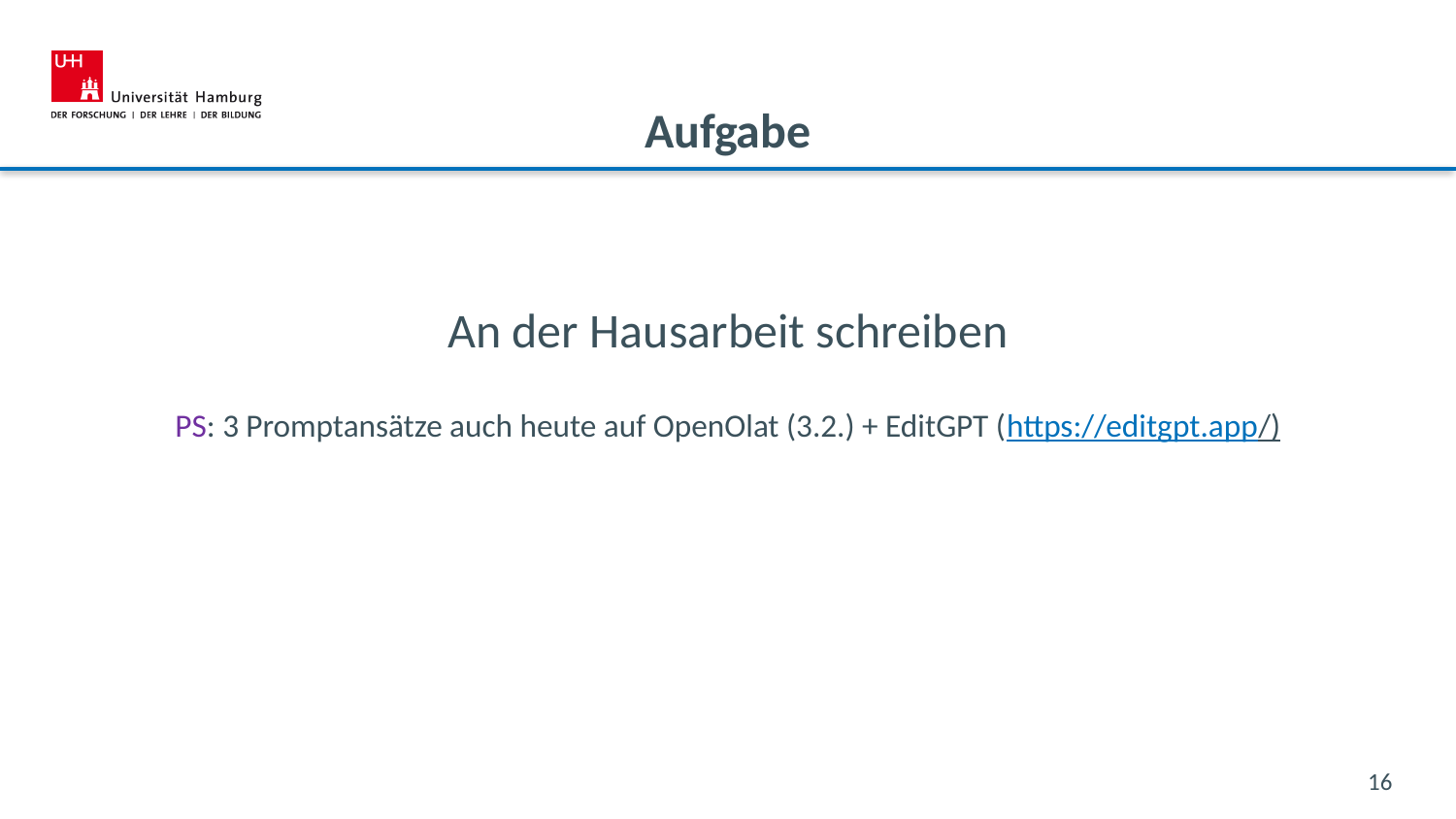

# Aufgabe
An der Hausarbeit schreiben
PS: 3 Promptansätze auch heute auf OpenOlat (3.2.) + EditGPT (https://editgpt.app/)
16